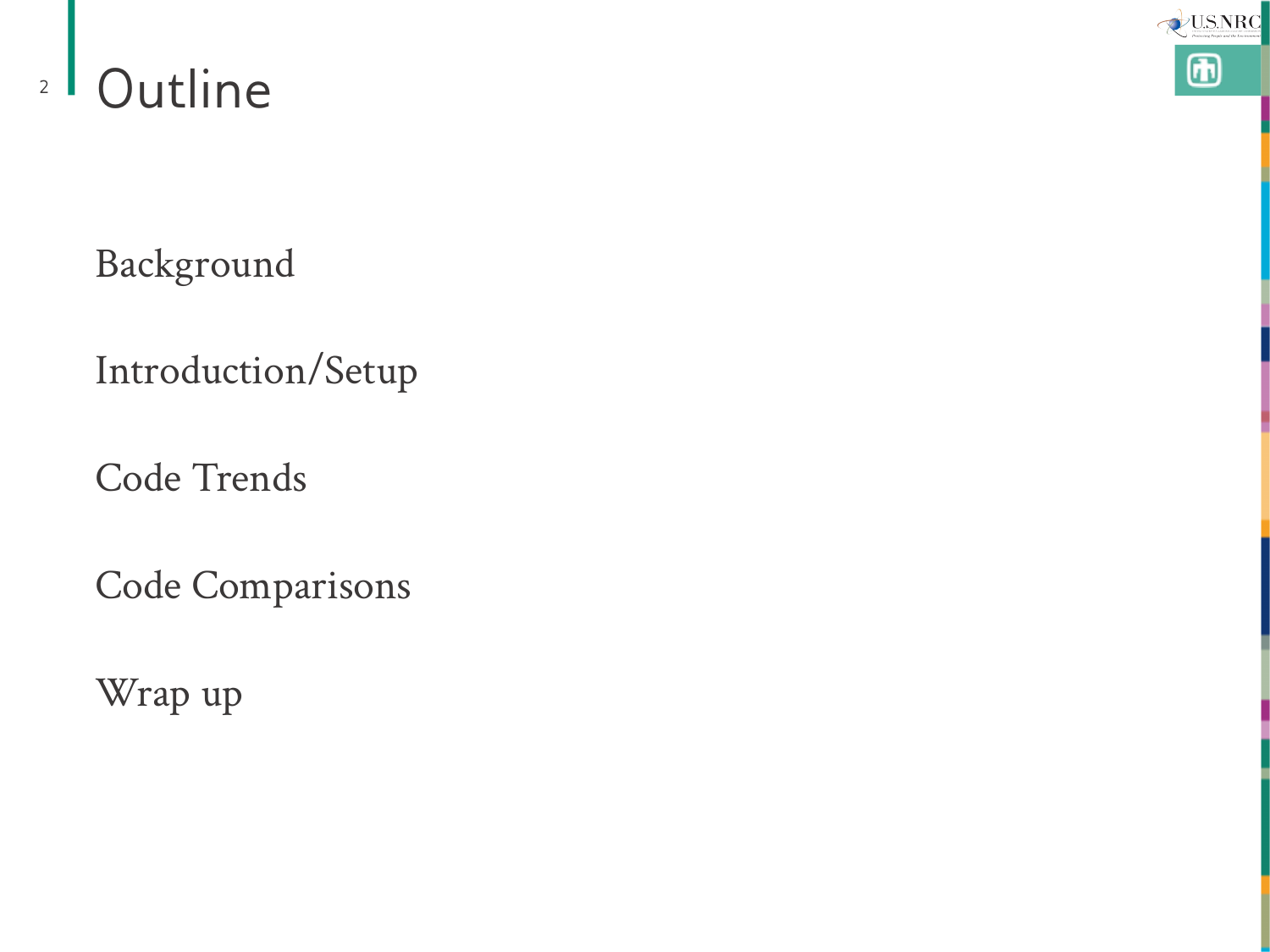

# Outline
2
Background

Introduction/Setup

Code Trends

Code Comparisons

Wrap up